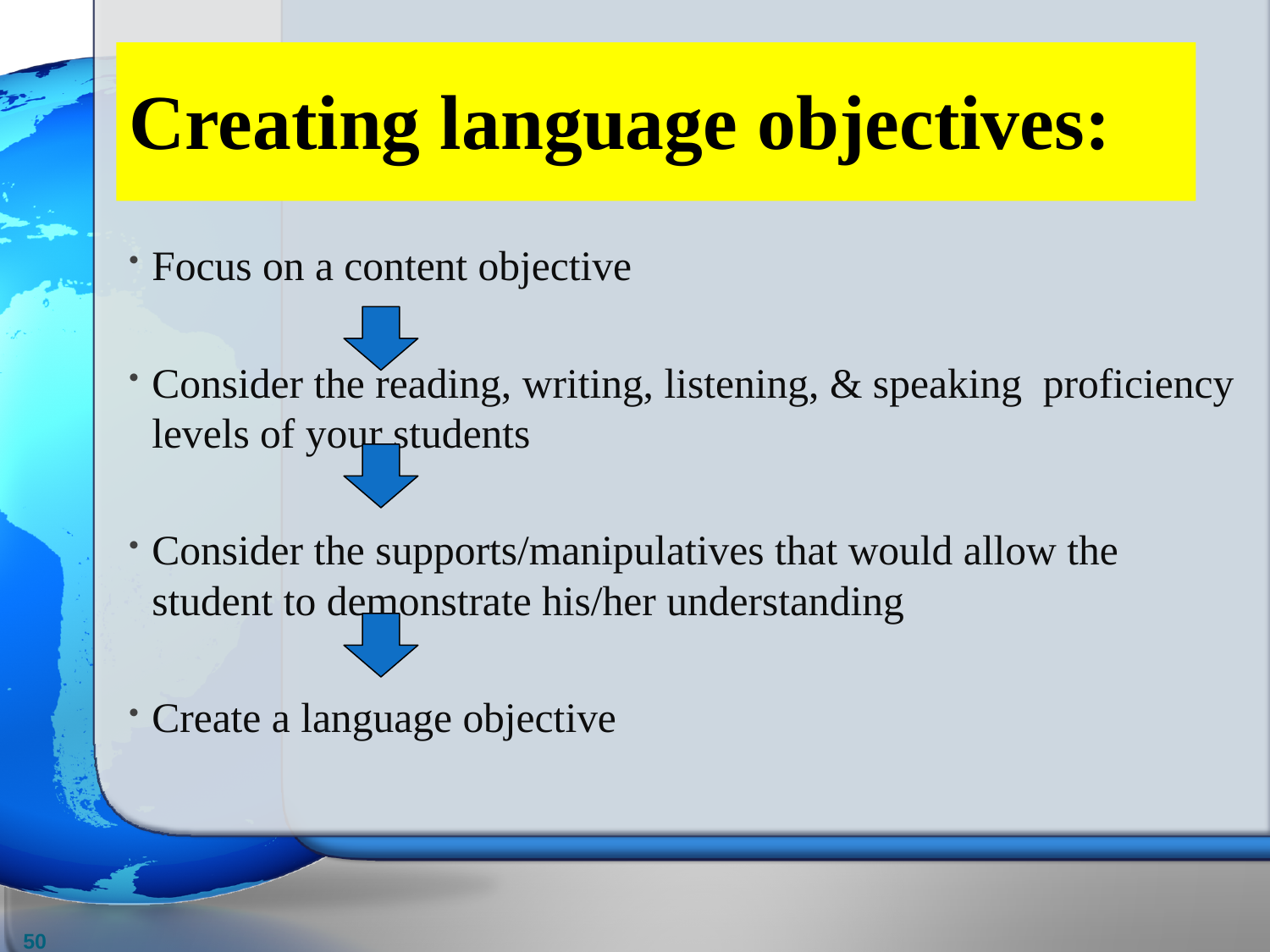

Creating language objectives:
Focus on a content objective

Consider the reading, writing, listening, & speaking  proficiency levels of your students

Consider the supports/manipulatives that would allow the student to demonstrate his/her understanding

Create a language objective

50